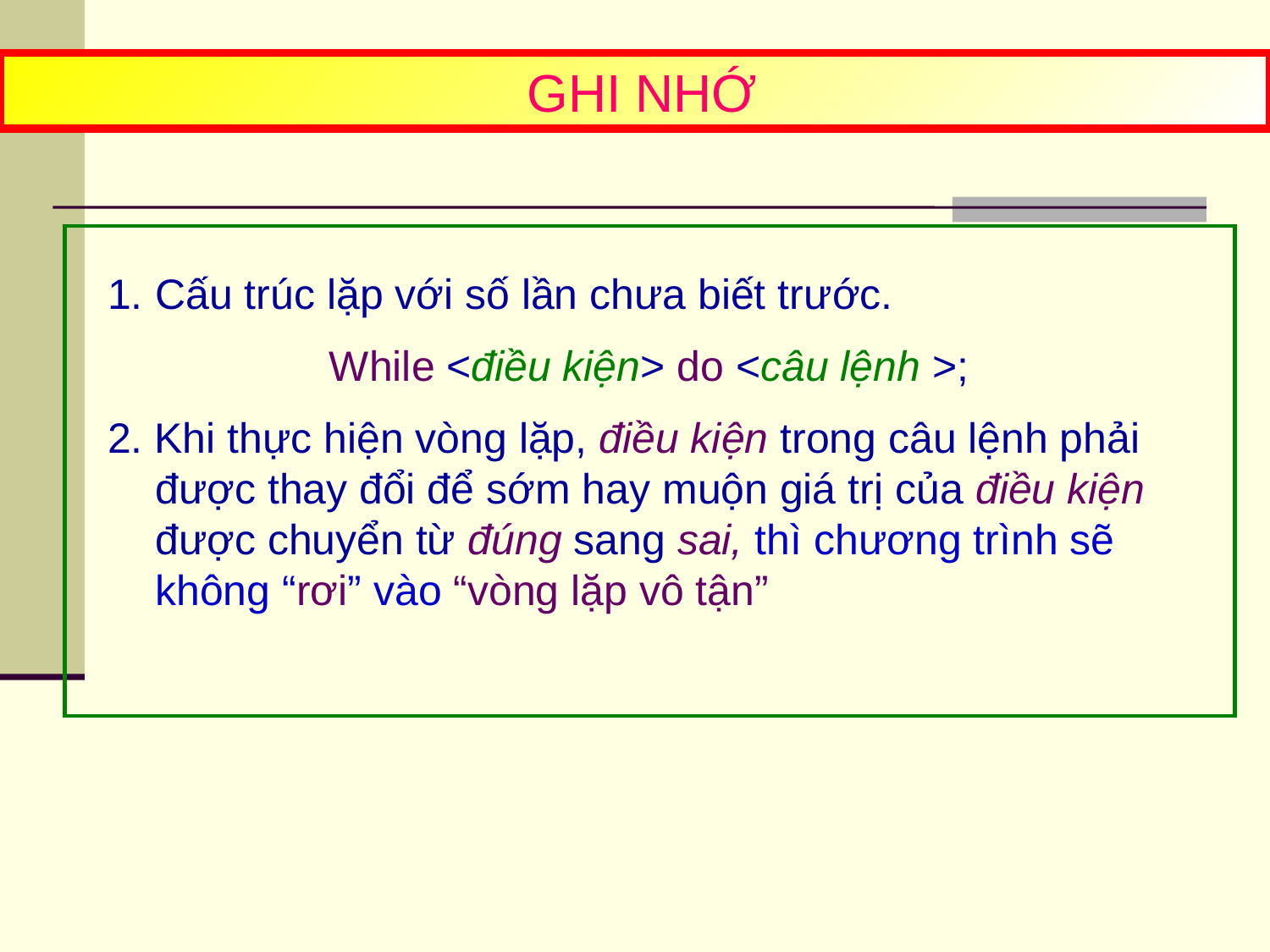

GHI NHỚ

Cấu trúc lặp với số lần chưa biết trước.
While <điều kiện> do <câu lệnh >;
2. Khi thực hiện vòng lặp, điều kiện trong câu lệnh phải được thay đổi để sớm hay muộn giá trị của điều kiện được chuyển từ đúng sang sai, thì chương trình sẽ không “rơi” vào “vòng lặp vô tận”